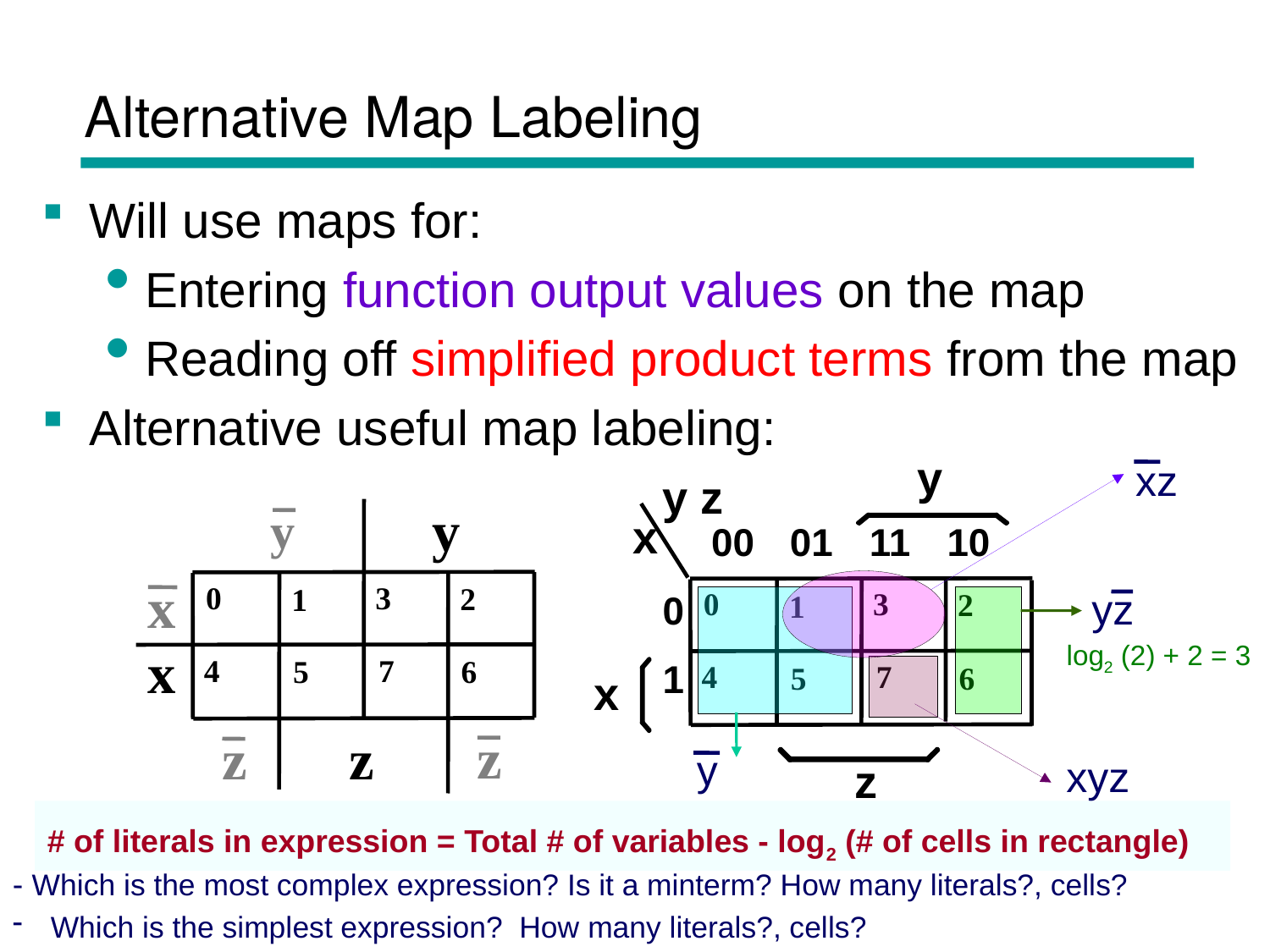

# Alternative Map Labeling
Will use maps for:
Entering function output values on the map
Reading off simplified product terms from the map
Alternative useful map labeling:
xz
y
y z
y

y

0
3

x

2

1

x

4
7
6
5

z

z
z

x

00
01
11
10

0
3

2

1

0
4

7
6
5
1

x

z

yz

log2 (2) + 2 = 3

y
xyz

# of literals in expression = Total # of variables - log2 (# of cells in rectangle)
- Which is the most complex expression? Is it a minterm? How many literals?, cells?
 Which is the simplest expression?  How many literals?, cells?
Chapter 1            77